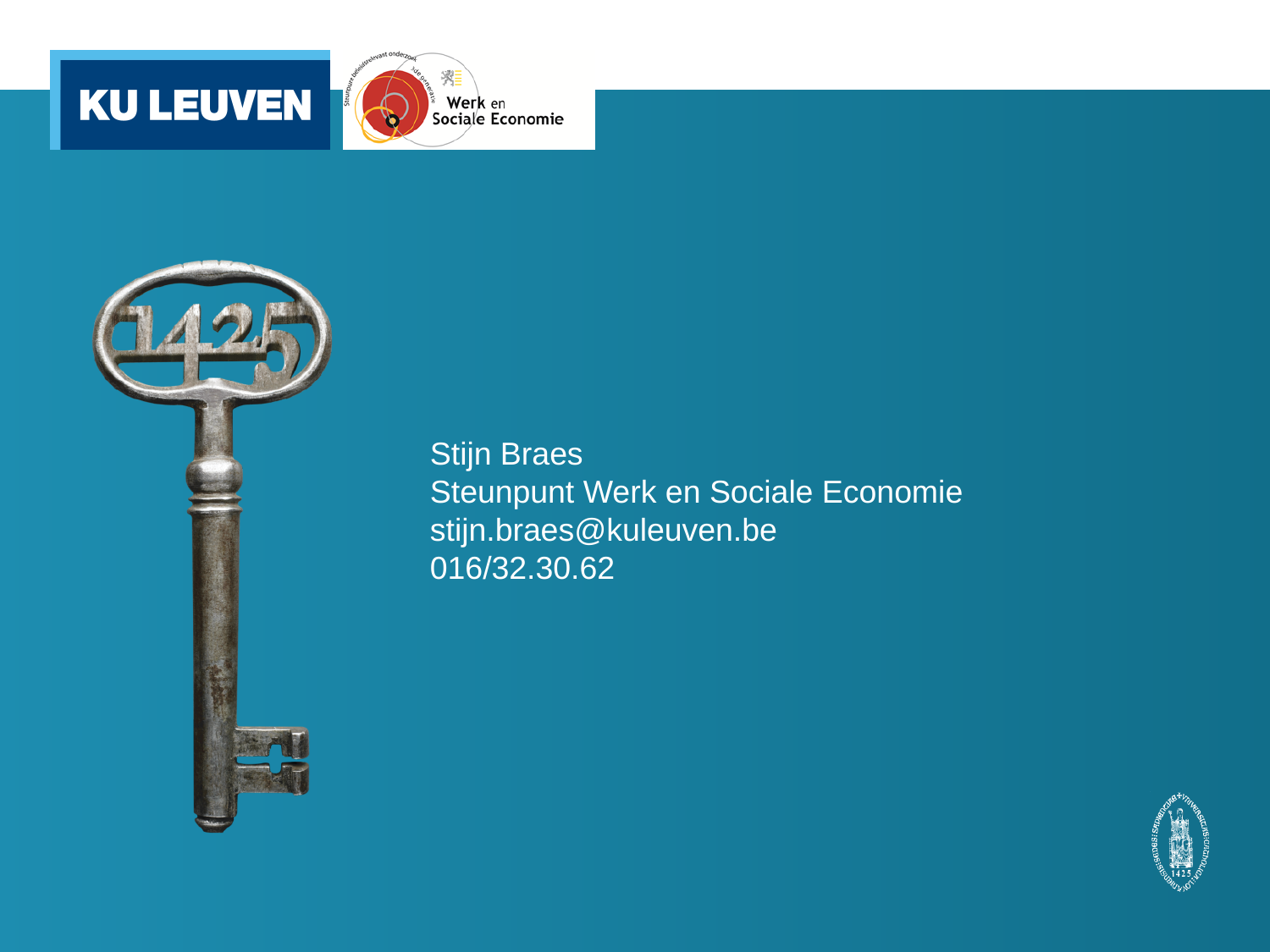

# Stijn Braes Steunpunt Werk en Sociale Economie stijn.braes@kuleuven.be 016/32.30.62